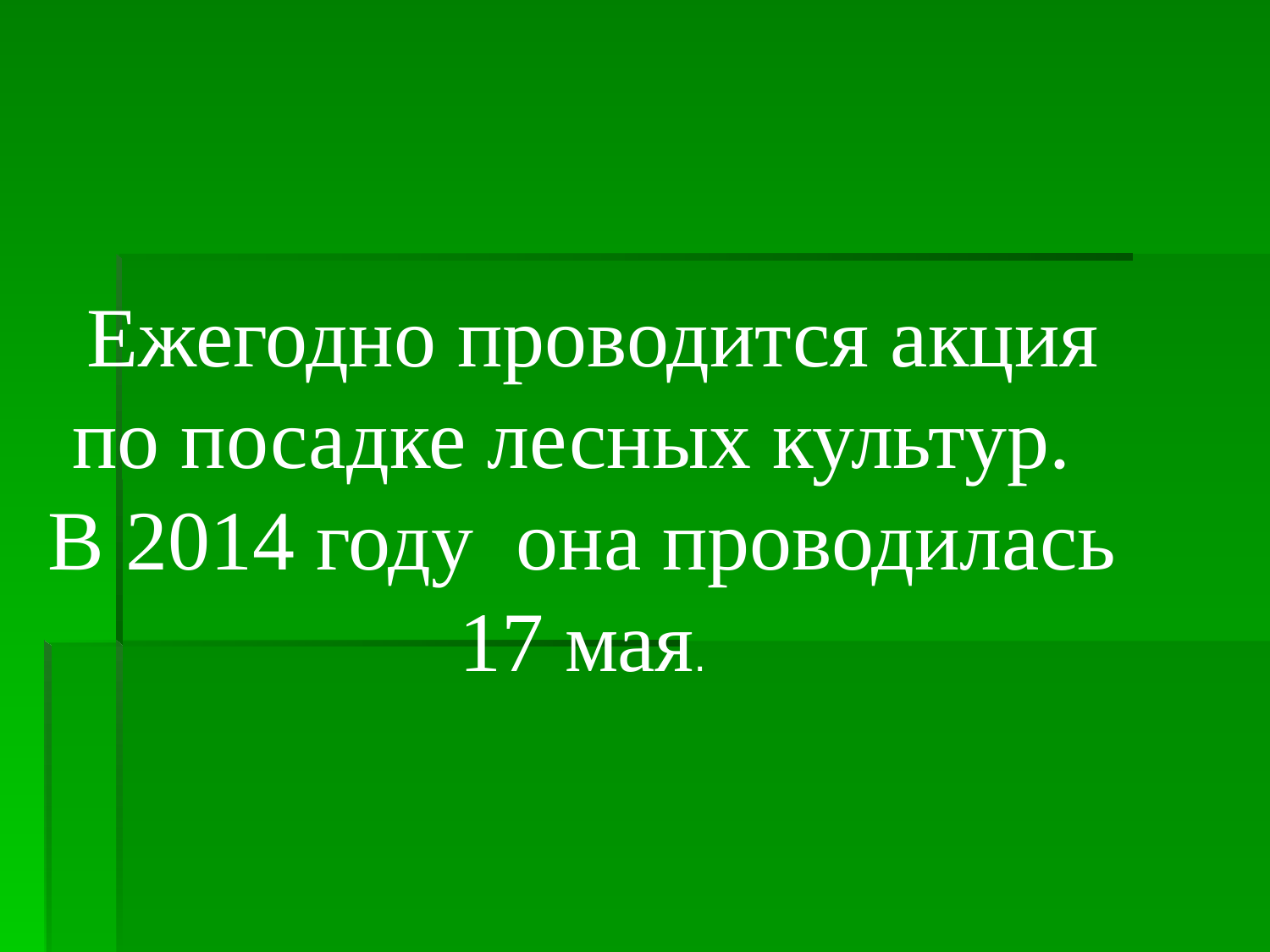

#
 Ежегодно проводится акция по посадке лесных культур.
В 2014 году  она проводилась 17 мая.